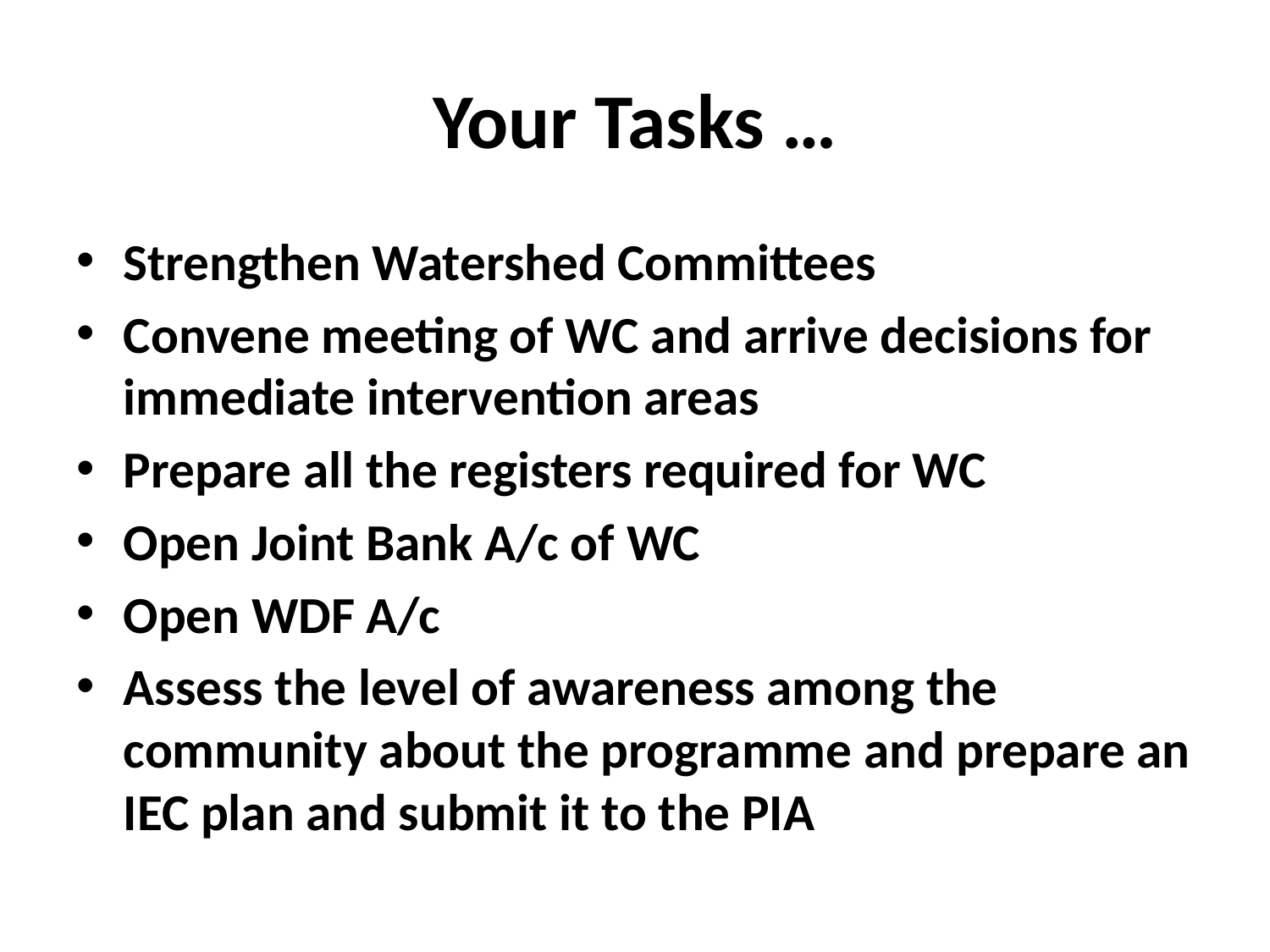

# Your Tasks …
Strengthen Watershed Committees
Convene meeting of WC and arrive decisions for immediate intervention areas
Prepare all the registers required for WC
Open Joint Bank A/c of WC
Open WDF A/c
Assess the level of awareness among the community about the programme and prepare an IEC plan and submit it to the PIA